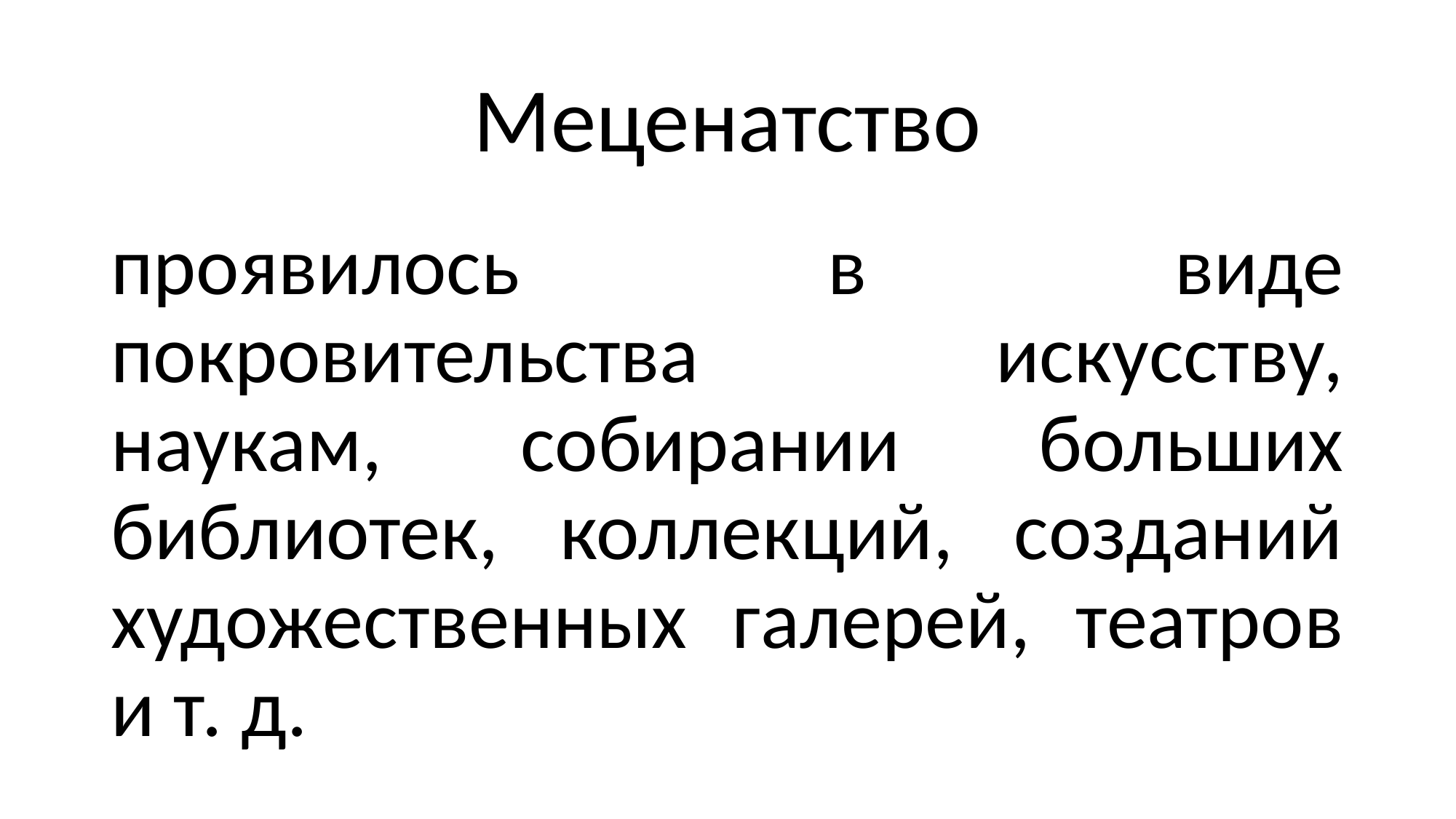

# Меценатство
проявилось в виде покровительства искусству, наукам, собирании больших библиотек, коллекций, созданий художественных галерей, театров и т. д.